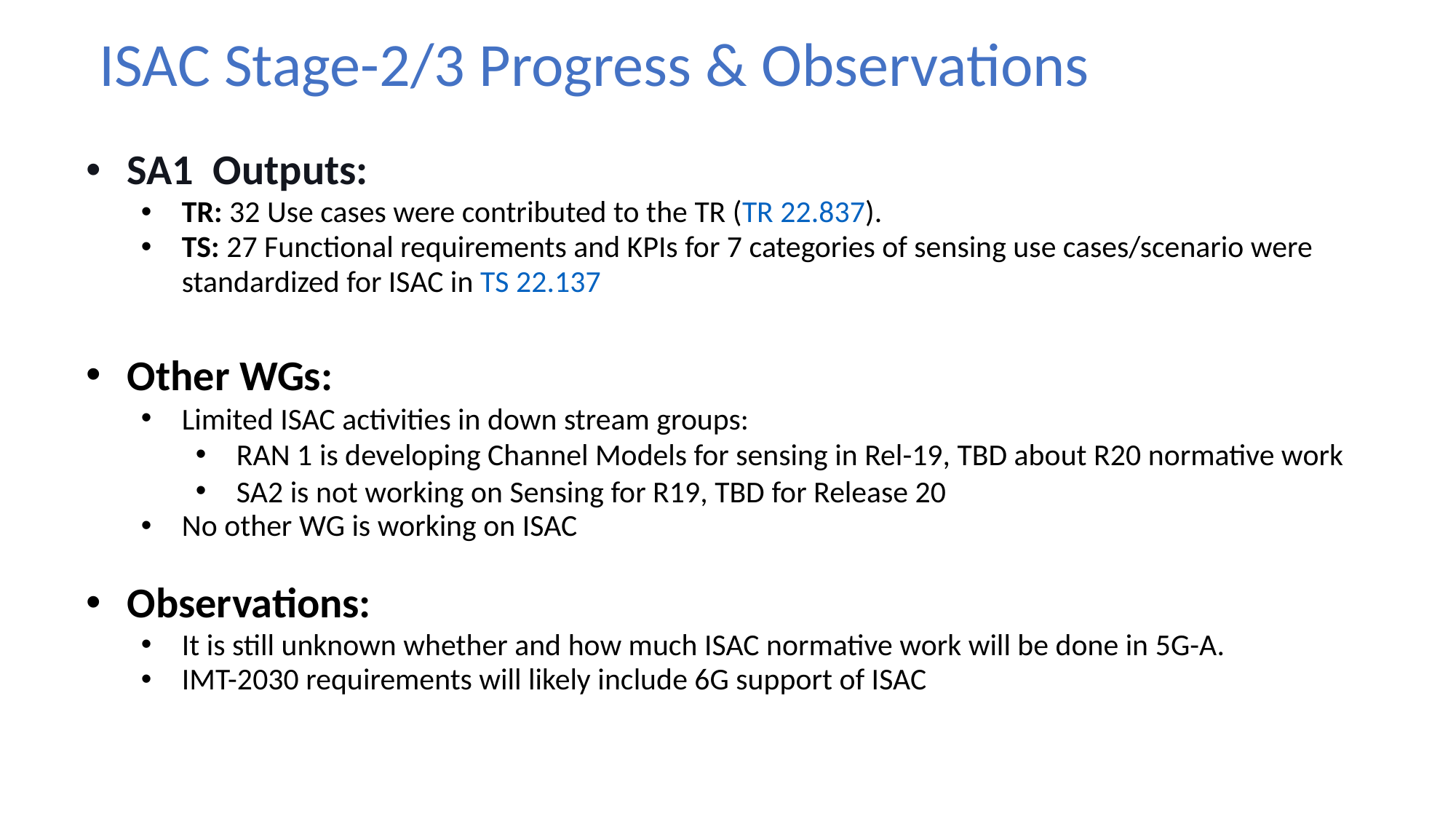

ISAC Stage-2/3 Progress & Observations
SA1  Outputs:
TR: 32 Use cases were contributed to the TR (TR 22.837).
TS: 27 Functional requirements and KPIs for 7 categories of sensing use cases/scenario were standardized for ISAC in TS 22.137

Other WGs:
Limited ISAC activities in down stream groups:
RAN 1 is developing Channel Models for sensing in Rel-19, TBD about R20 normative work
SA2 is not working on Sensing for R19, TBD for Release 20
No other WG is working on ISAC

Observations:
It is still unknown whether and how much ISAC normative work will be done in 5G-A.
IMT-2030 requirements will likely include 6G support of ISAC